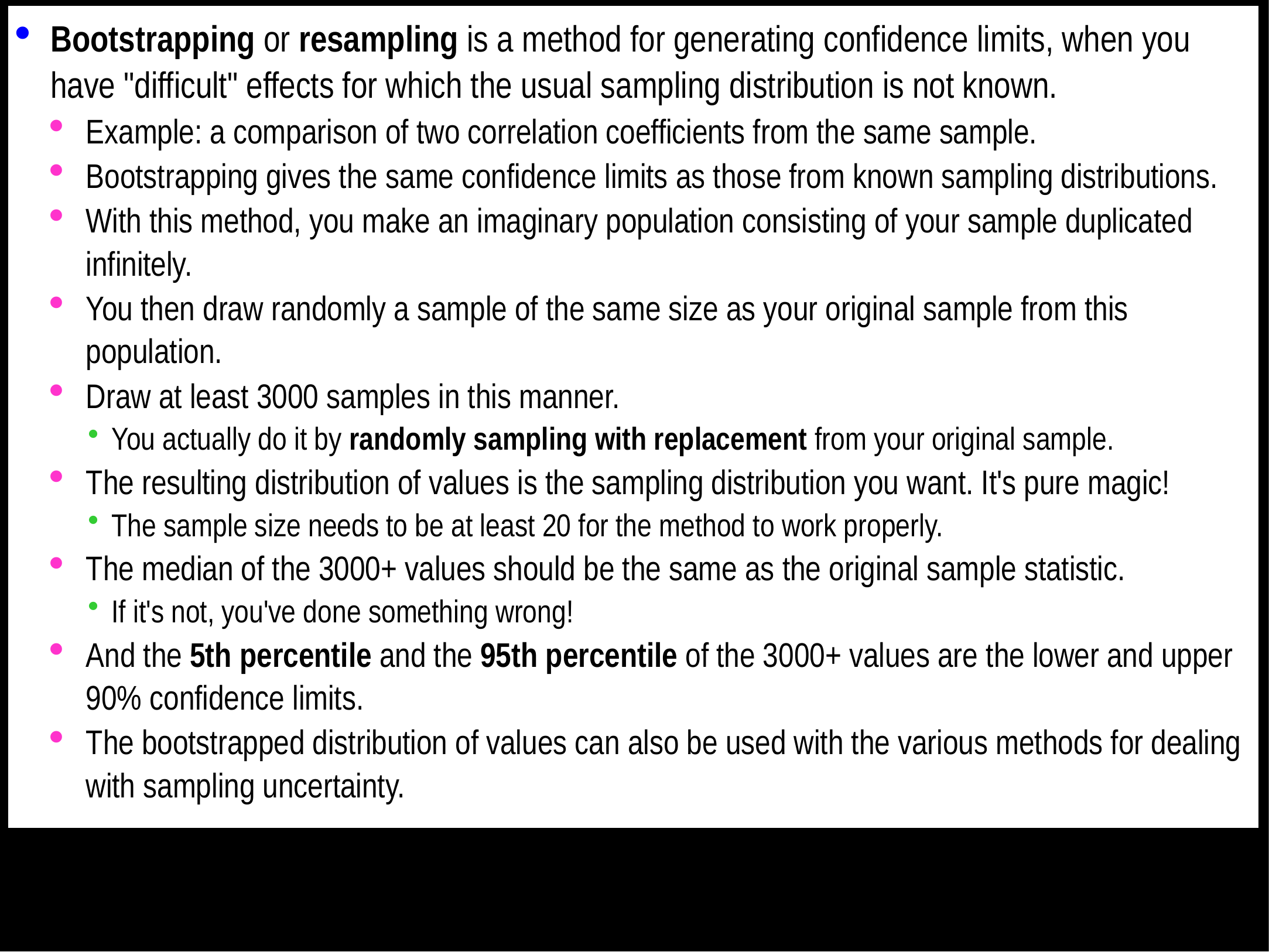

Bootstrapping or resampling is a method for generating confidence limits, when you have "difficult" effects for which the usual sampling distribution is not known.
Example: a comparison of two correlation coefficients from the same sample.
Bootstrapping gives the same confidence limits as those from known sampling distributions.
With this method, you make an imaginary population consisting of your sample duplicated infinitely.
You then draw randomly a sample of the same size as your original sample from this population.
Draw at least 3000 samples in this manner.
You actually do it by randomly sampling with replacement from your original sample.
The resulting distribution of values is the sampling distribution you want. It's pure magic!
The sample size needs to be at least 20 for the method to work properly.
The median of the 3000+ values should be the same as the original sample statistic.
If it's not, you've done something wrong!
And the 5th percentile and the 95th percentile of the 3000+ values are the lower and upper 90% confidence limits.
The bootstrapped distribution of values can also be used with the various methods for dealing with sampling uncertainty.